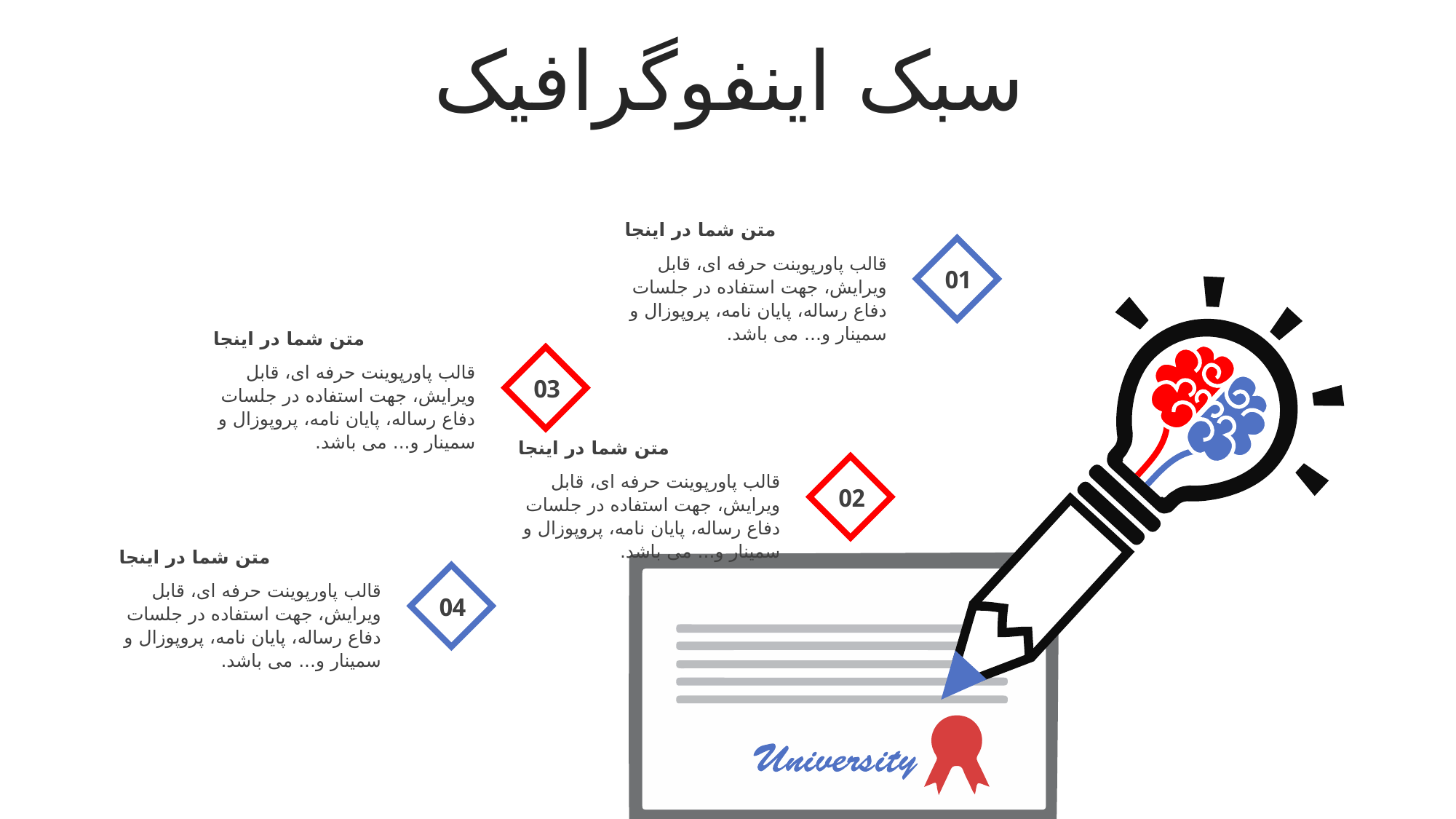

سبک اینفوگرافیک
متن شما در اینجا

قالب پاورپوینت حرفه ای، قابل ویرایش، جهت استفاده در جلسات دفاع رساله، پایان نامه، پروپوزال و سمینار و... می باشد.

01

متن شما در اینجا

قالب پاورپوینت حرفه ای، قابل ویرایش، جهت استفاده در جلسات دفاع رساله، پایان نامه، پروپوزال و سمینار و... می باشد.

03
متن شما در اینجا

قالب پاورپوینت حرفه ای، قابل ویرایش، جهت استفاده در جلسات دفاع رساله، پایان نامه، پروپوزال و سمینار و... می باشد.

02
متن شما در اینجا

قالب پاورپوینت حرفه ای، قابل ویرایش، جهت استفاده در جلسات دفاع رساله، پایان نامه، پروپوزال و سمینار و... می باشد.

04